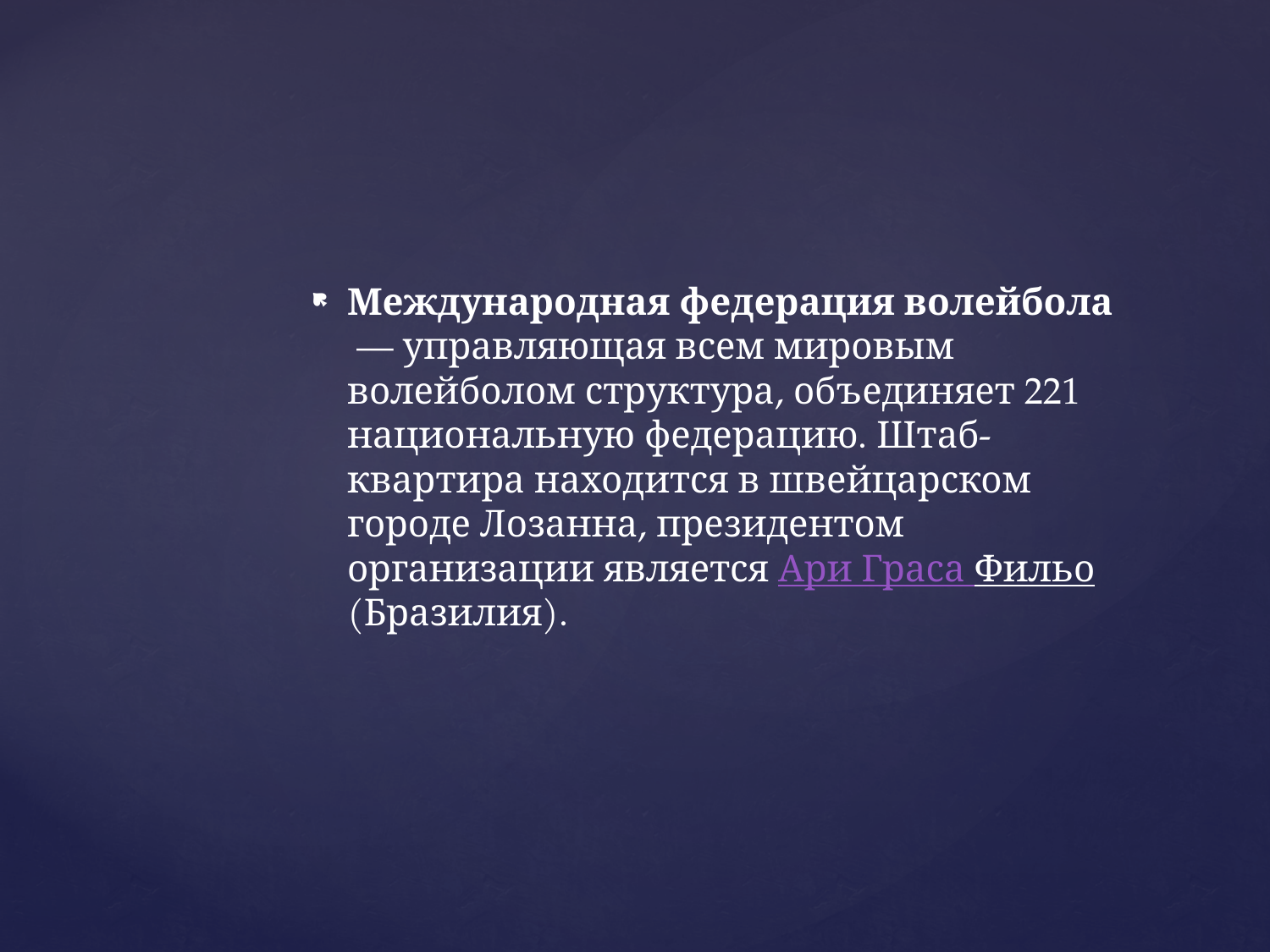

Международная федерация волейбола  — управляющая всем мировым волейболом структура, объединяет 221 национальную федерацию. Штаб-квартира находится в швейцарском городе Лозанна, президентом организации является Ари Граса Фильо (Бразилия).